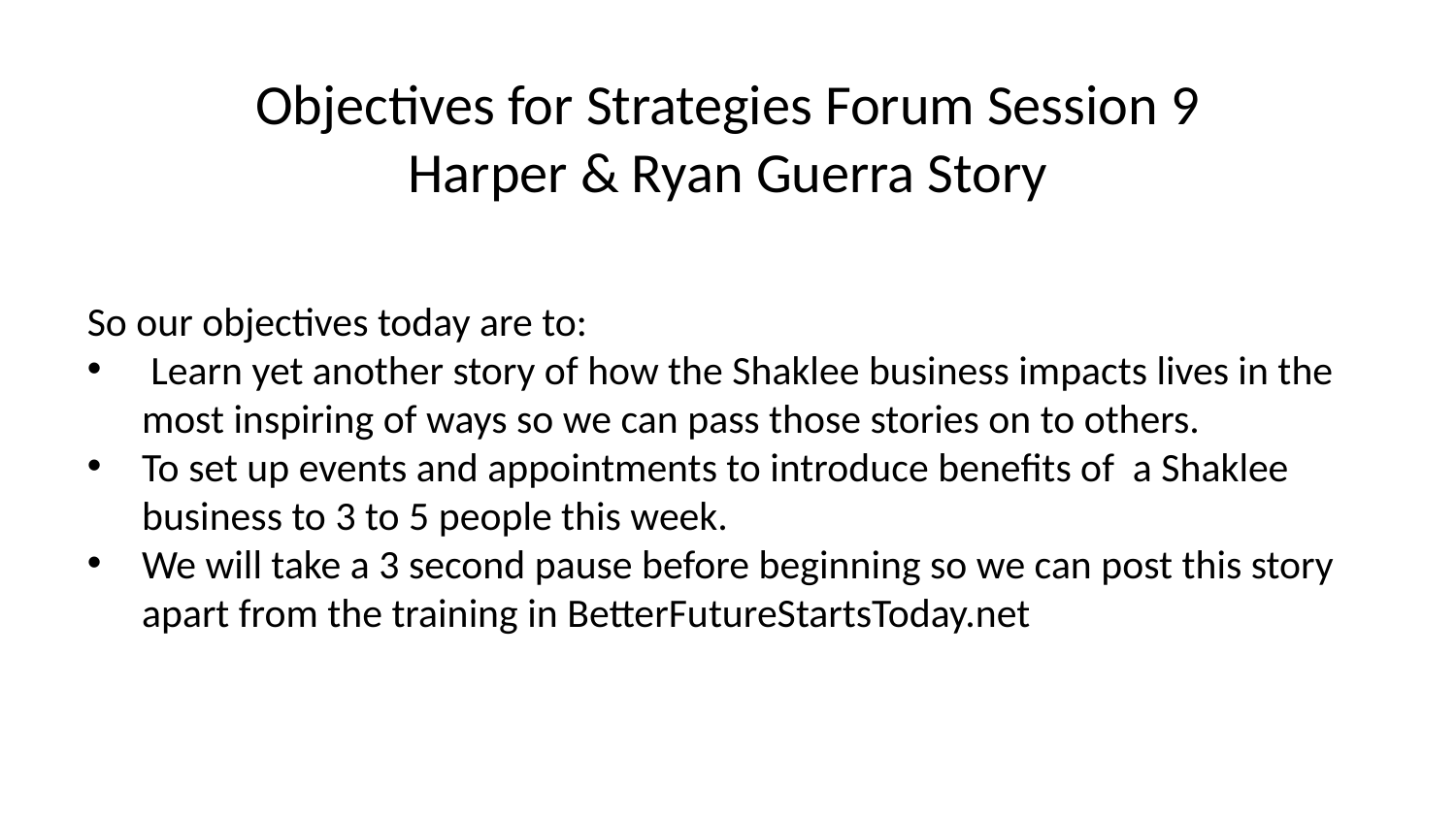

# Objectives for Strategies Forum Session 9 Harper & Ryan Guerra Story

So our objectives today are to:
 Learn yet another story of how the Shaklee business impacts lives in the most inspiring of ways so we can pass those stories on to others.
To set up events and appointments to introduce benefits of  a Shaklee business to 3 to 5 people this week.
We will take a 3 second pause before beginning so we can post this story apart from the training in BetterFutureStartsToday.net